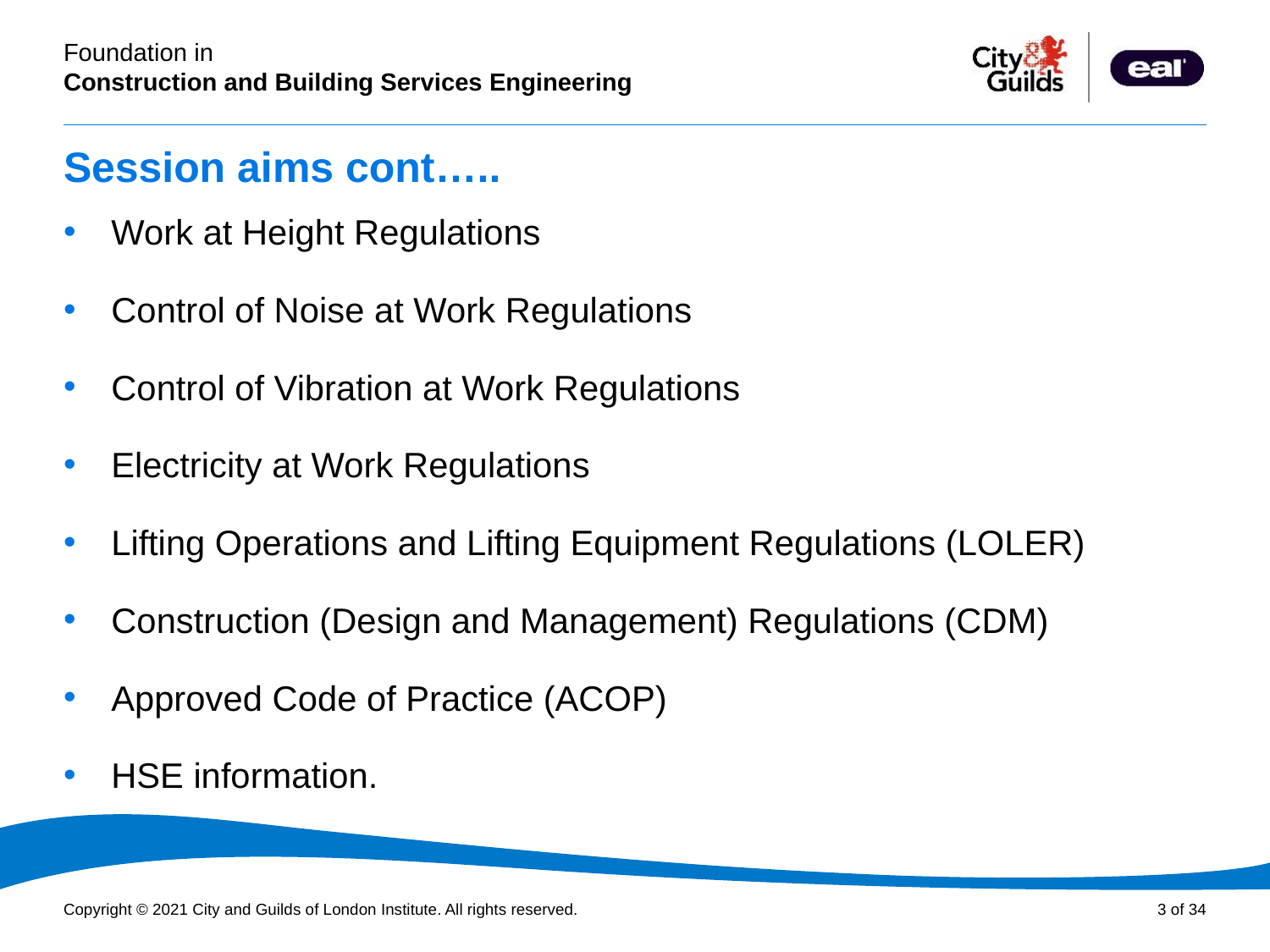

# Session aims cont…..
Work at Height Regulations
Control of Noise at Work Regulations
Control of Vibration at Work Regulations
Electricity at Work Regulations
Lifting Operations and Lifting Equipment Regulations (LOLER)
Construction (Design and Management) Regulations (CDM)
Approved Code of Practice (ACOP)
HSE information.